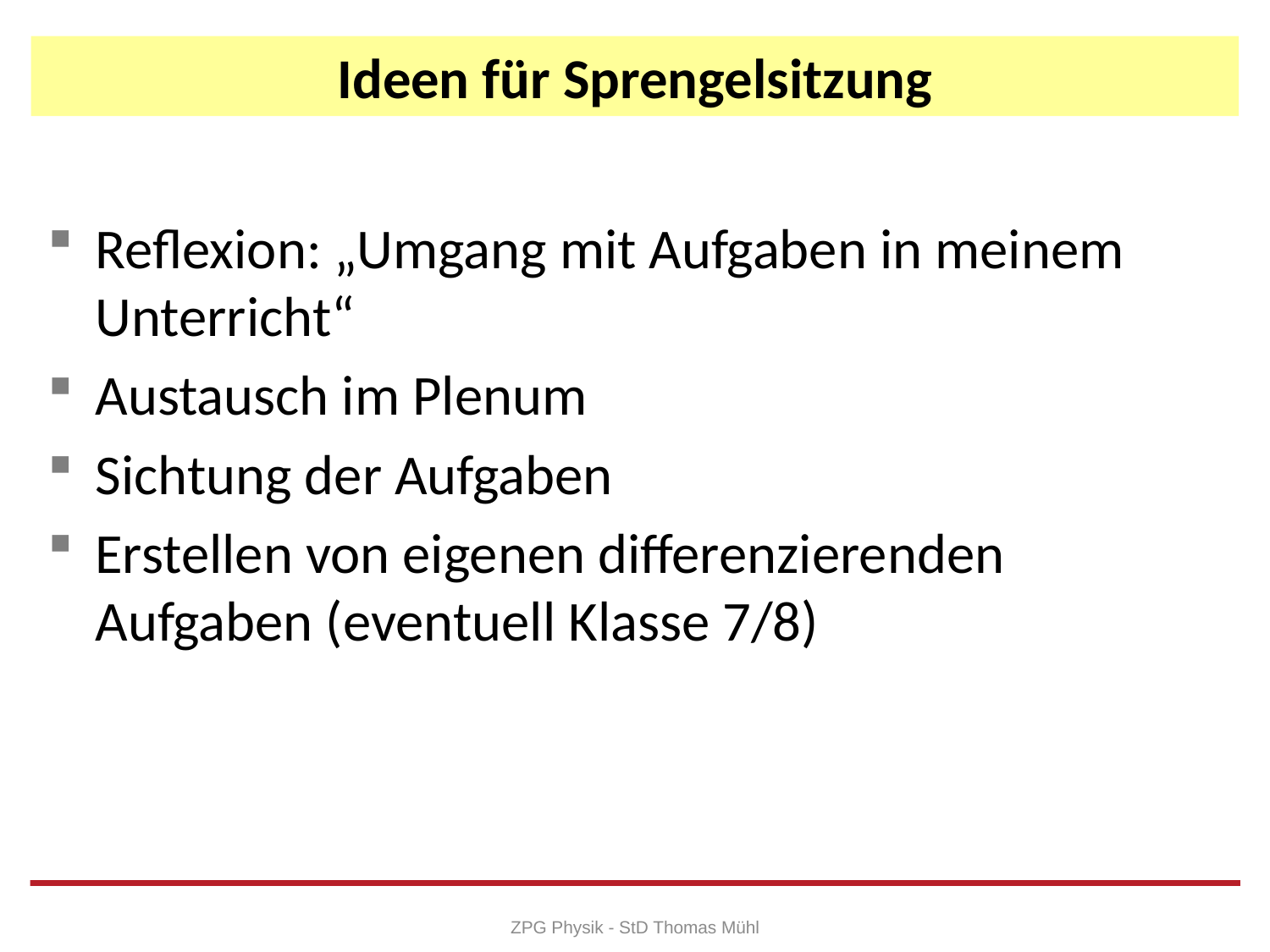

# Ideen für Sprengelsitzung
Reflexion: „Umgang mit Aufgaben in meinem Unterricht“
Austausch im Plenum
Sichtung der Aufgaben
Erstellen von eigenen differenzierenden Aufgaben (eventuell Klasse 7/8)

ZPG Physik - StD Thomas Mühl